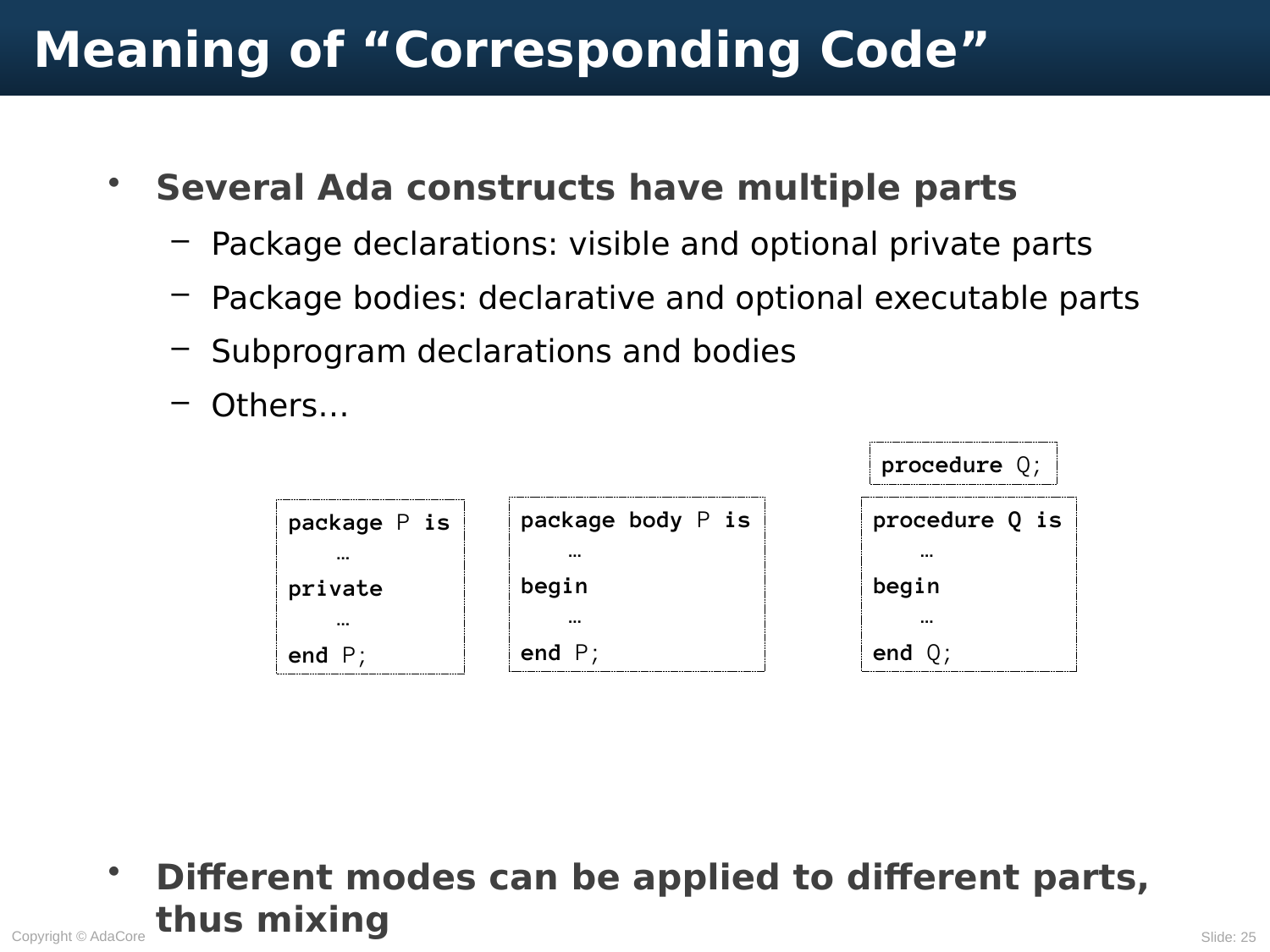

# Meaning of “Corresponding Code”
Several Ada constructs have multiple parts
Package declarations: visible and optional private parts
Package bodies: declarative and optional executable parts
Subprogram declarations and bodies
Others…

Different modes can be applied to different parts, thus mixing
procedure Q;
procedure Q is
	…
begin
	…
end Q;
package body P is
	…
begin
	…
end P;
package P is
	…
private
	…
end P;